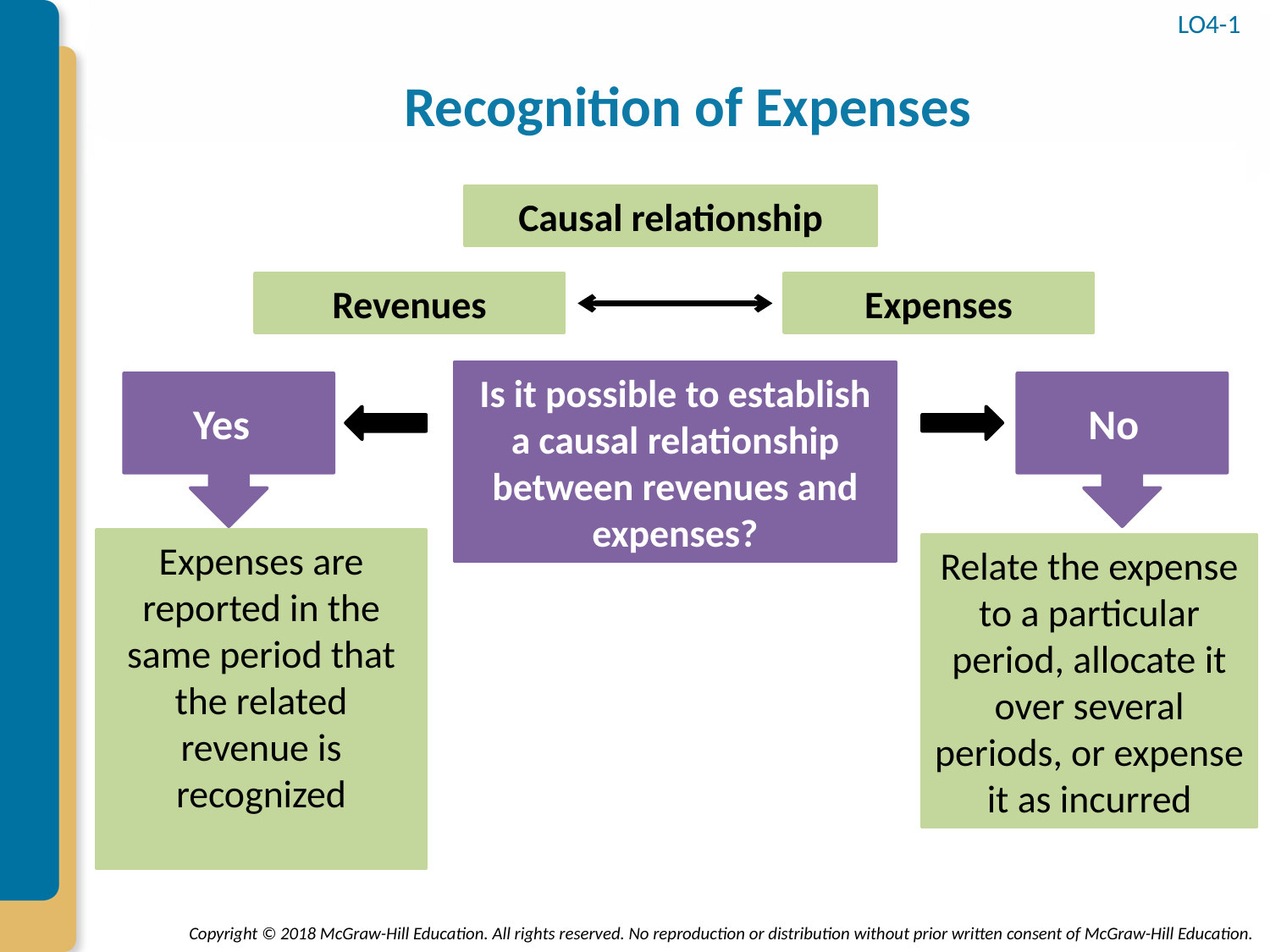

# Recognition of Expenses
LO4-1
Causal relationship
Revenues
Expenses

Is it possible to establish a causal relationship between revenues and expenses?
No
Yes

Expenses are reported in the same period that the related revenue is recognized

Relate the expense to a particular period, allocate it over several periods, or expense it as incurred